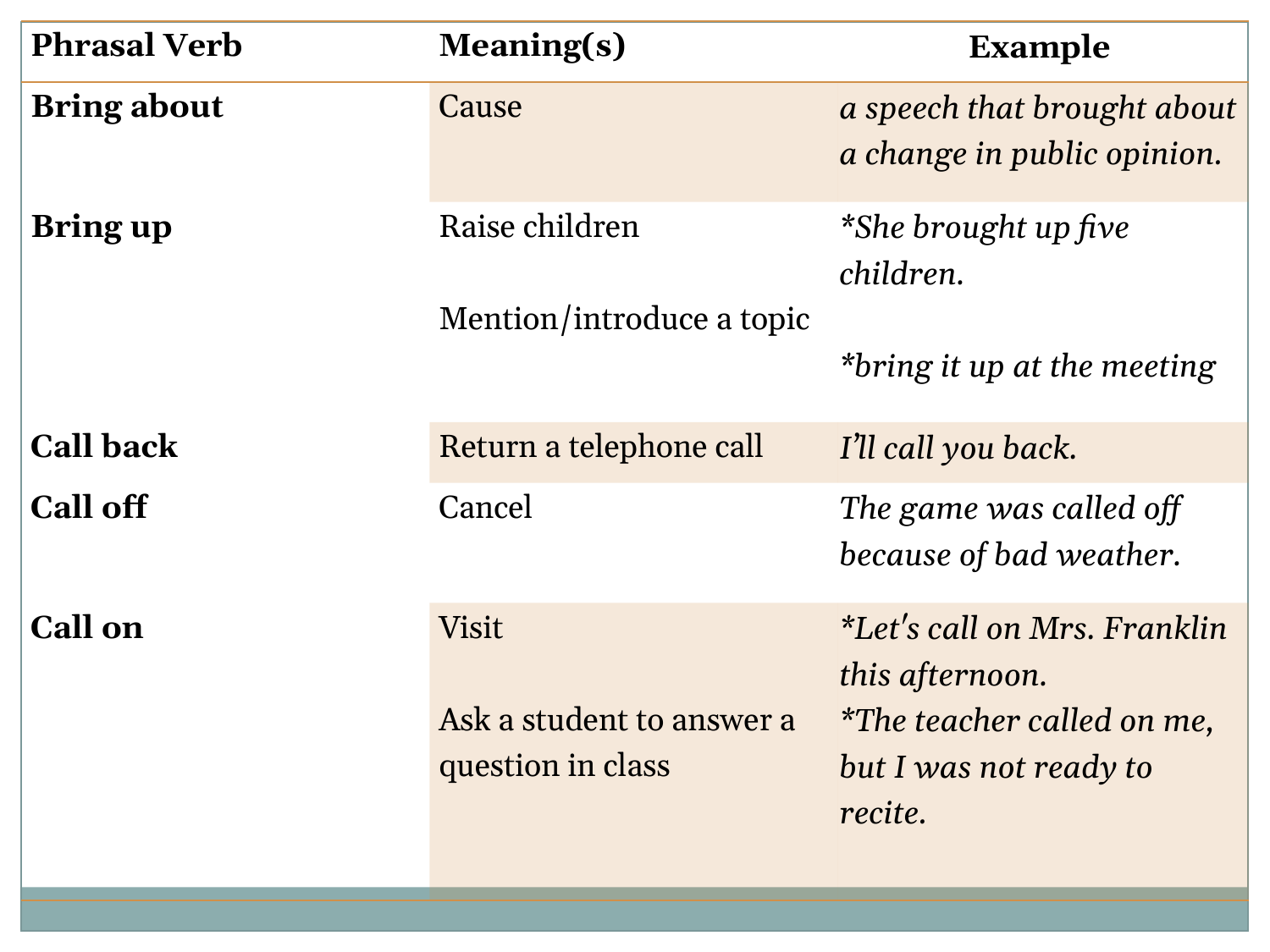

| Phrasal Verb | Meaning(s) | Example |
| --- | --- | --- |
| Bring about | Cause | a speech that brought about a change in public opinion. |
| Bring up | Raise children   Mention/introduce a topic | \*She brought up five children.   \*bring it up at the meeting |
| Call back | Return a telephone call | I’ll call you back. |
| Call off | Cancel | The game was called off because of bad weather. |
| Call on | Visit   Ask a student to answer a question in class | \*Let's call on Mrs. Franklin this afternoon. \*The teacher called on me, but I was not ready to recite. |